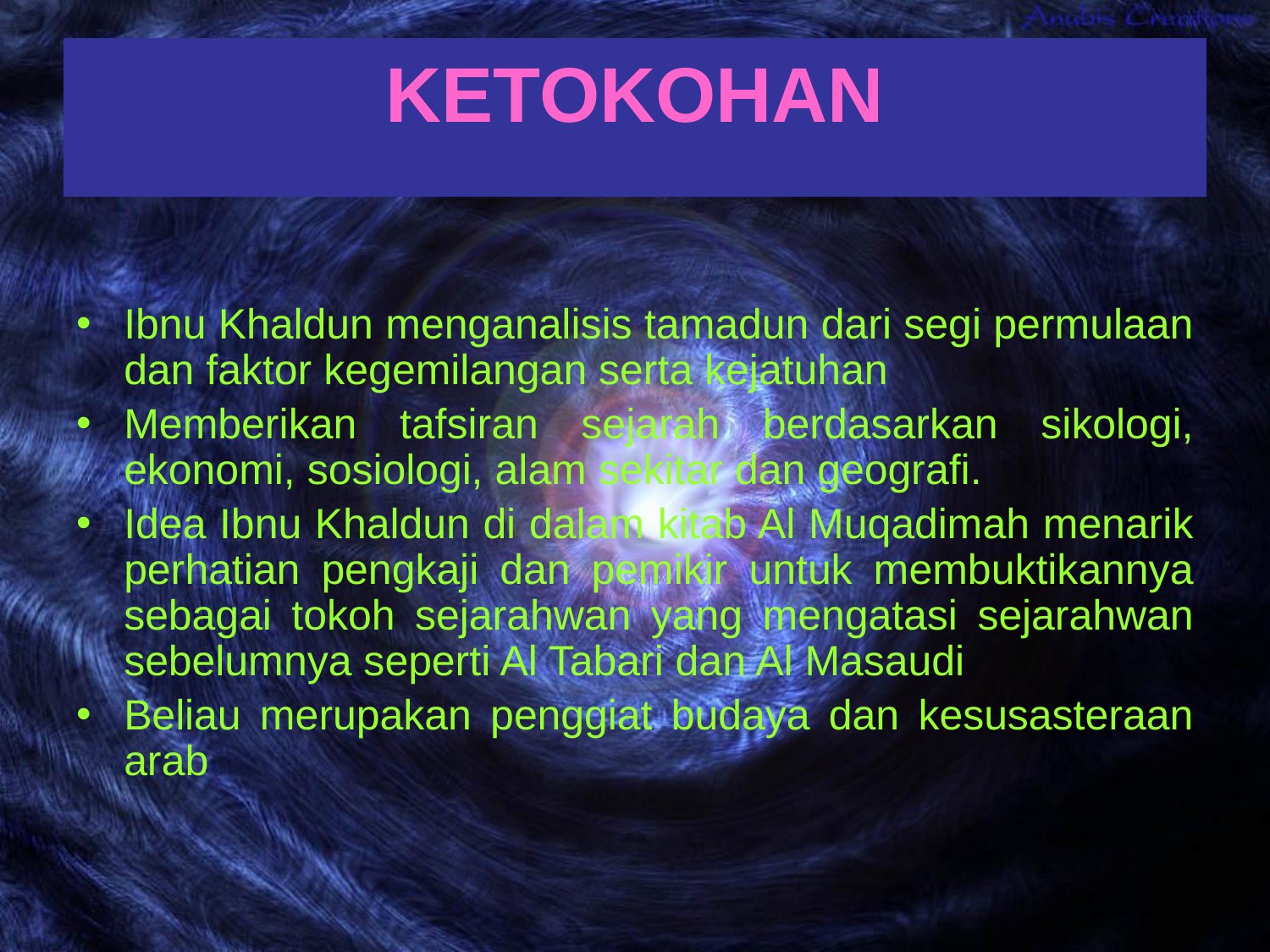

# KETOKOHAN
Ibnu Khaldun menganalisis tamadun dari segi permulaan dan faktor kegemilangan serta kejatuhan
Memberikan tafsiran sejarah berdasarkan sikologi, ekonomi, sosiologi, alam sekitar dan geografi.
Idea Ibnu Khaldun di dalam kitab Al Muqadimah menarik perhatian pengkaji dan pemikir untuk membuktikannya sebagai tokoh sejarahwan yang mengatasi sejarahwan sebelumnya seperti Al Tabari dan Al Masaudi
Beliau merupakan penggiat budaya dan kesusasteraan arab